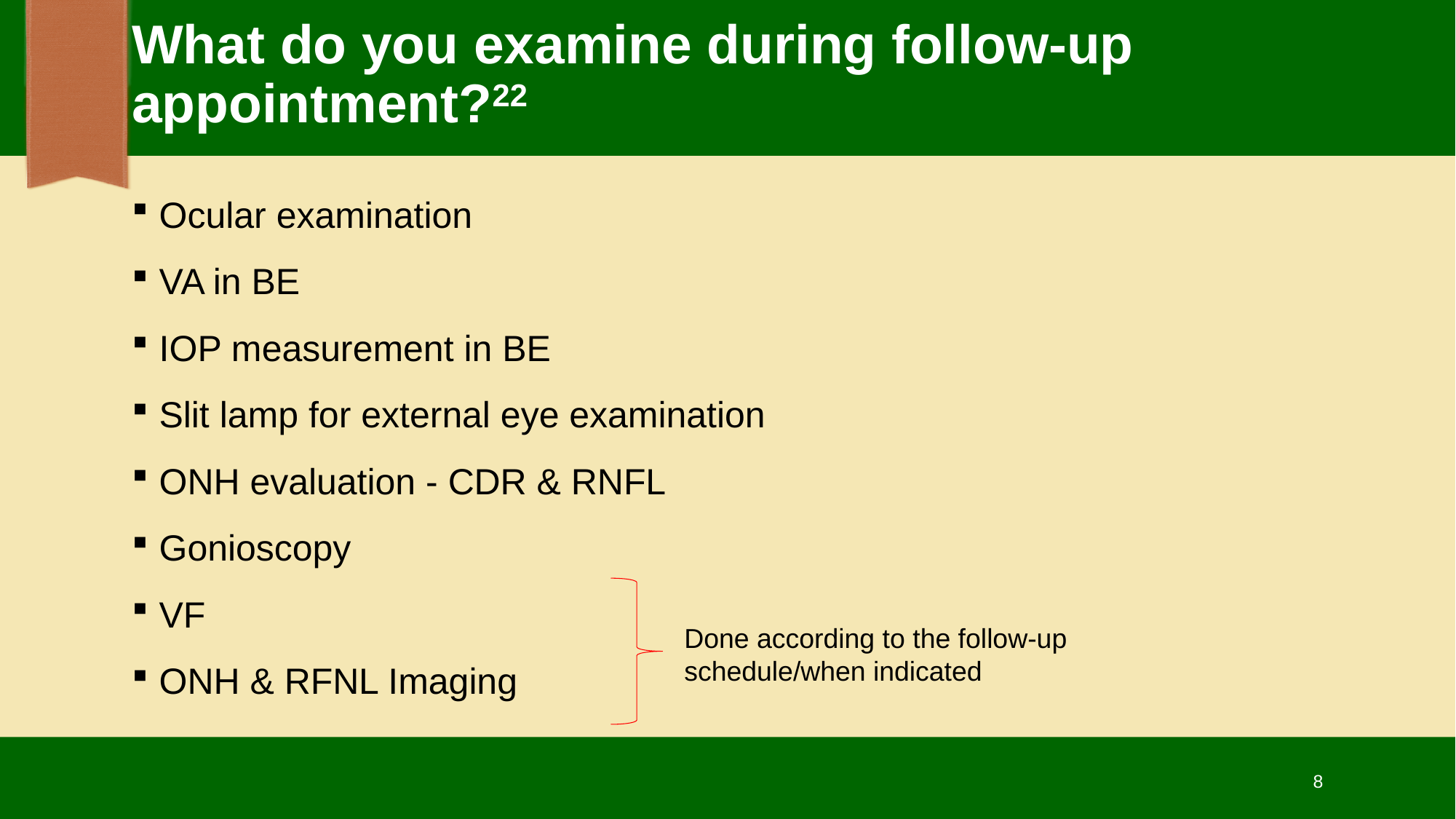

# What do you examine during follow-up appointment?22
Ocular examination
VA in BE
IOP measurement in BE
Slit lamp for external eye examination
ONH evaluation - CDR & RNFL
Gonioscopy
VF
ONH & RFNL Imaging

Done according to the follow-up schedule/when indicated
8